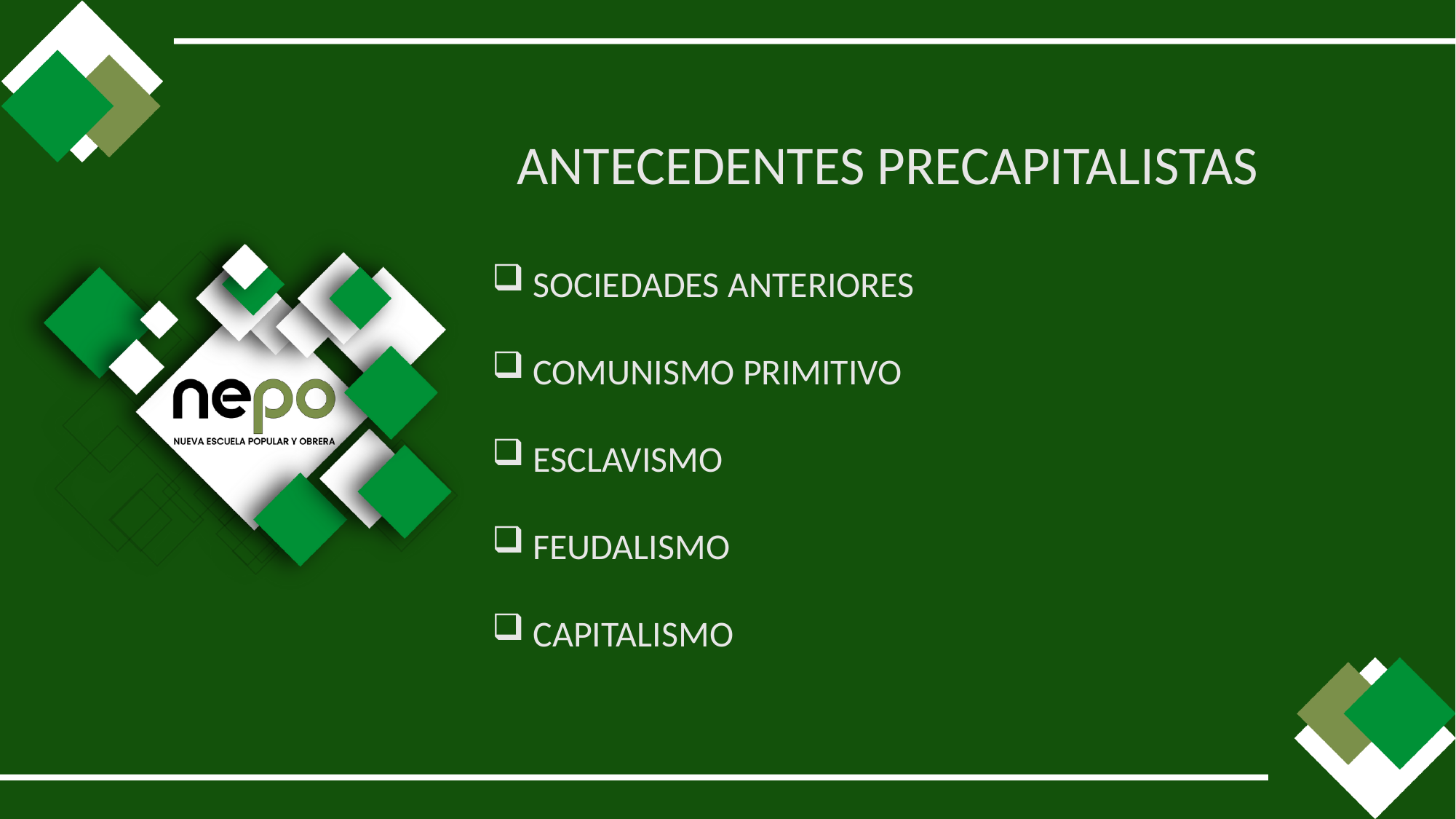

ANTECEDENTES PRECAPITALISTAS

SOCIEDADES ANTERIORES

COMUNISMO PRIMITIVO

ESCLAVISMO

FEUDALISMO

CAPITALISMO